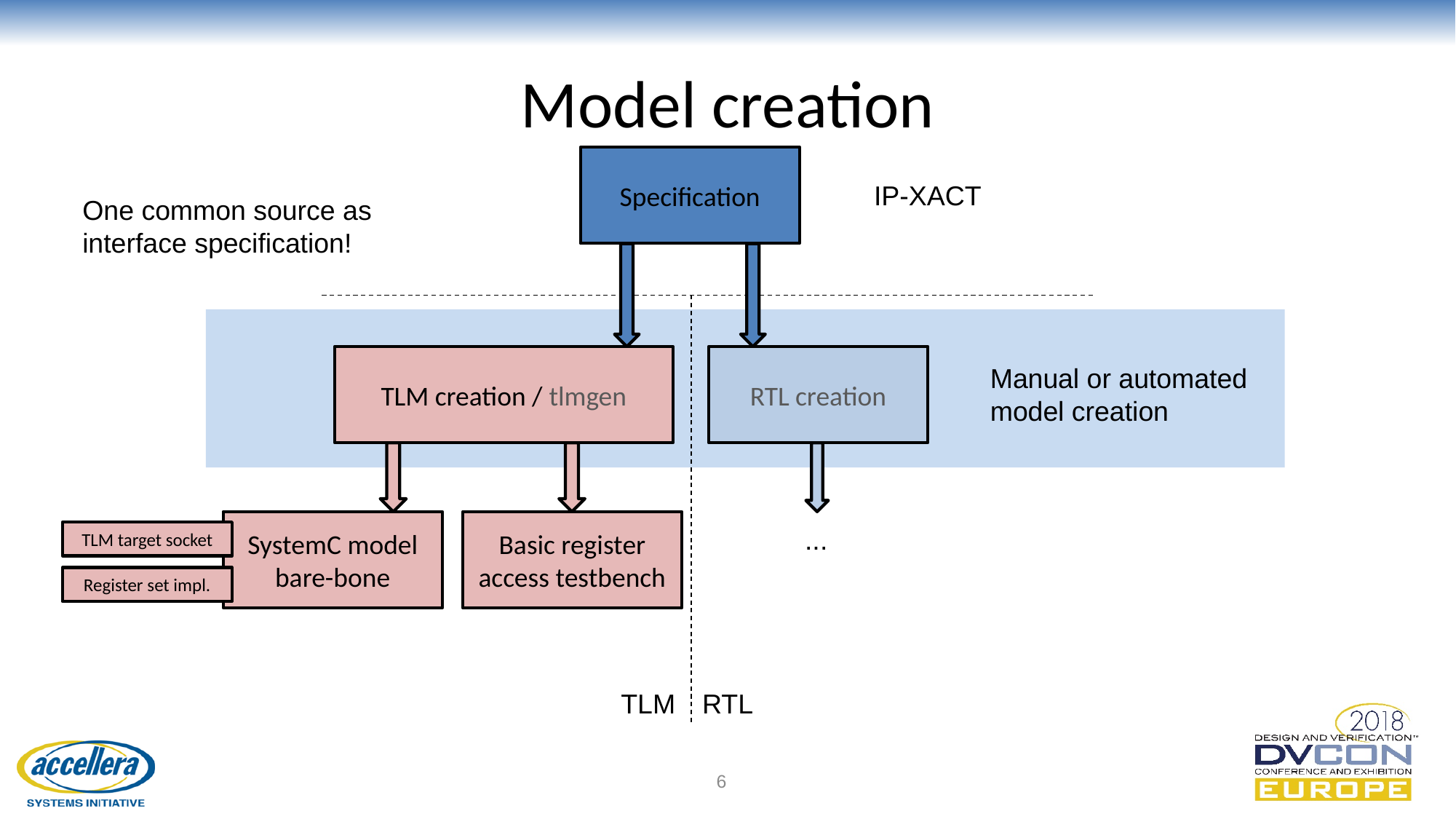

Model creation
Specification
IP-XACT
One common source as interface specification!

TLM creation / tlmgen
RTL creation
Manual or automated model creation

SystemC model bare-bone
TLM target socket
Register set impl.
Basic register access testbench
...
TLM
RTL
6